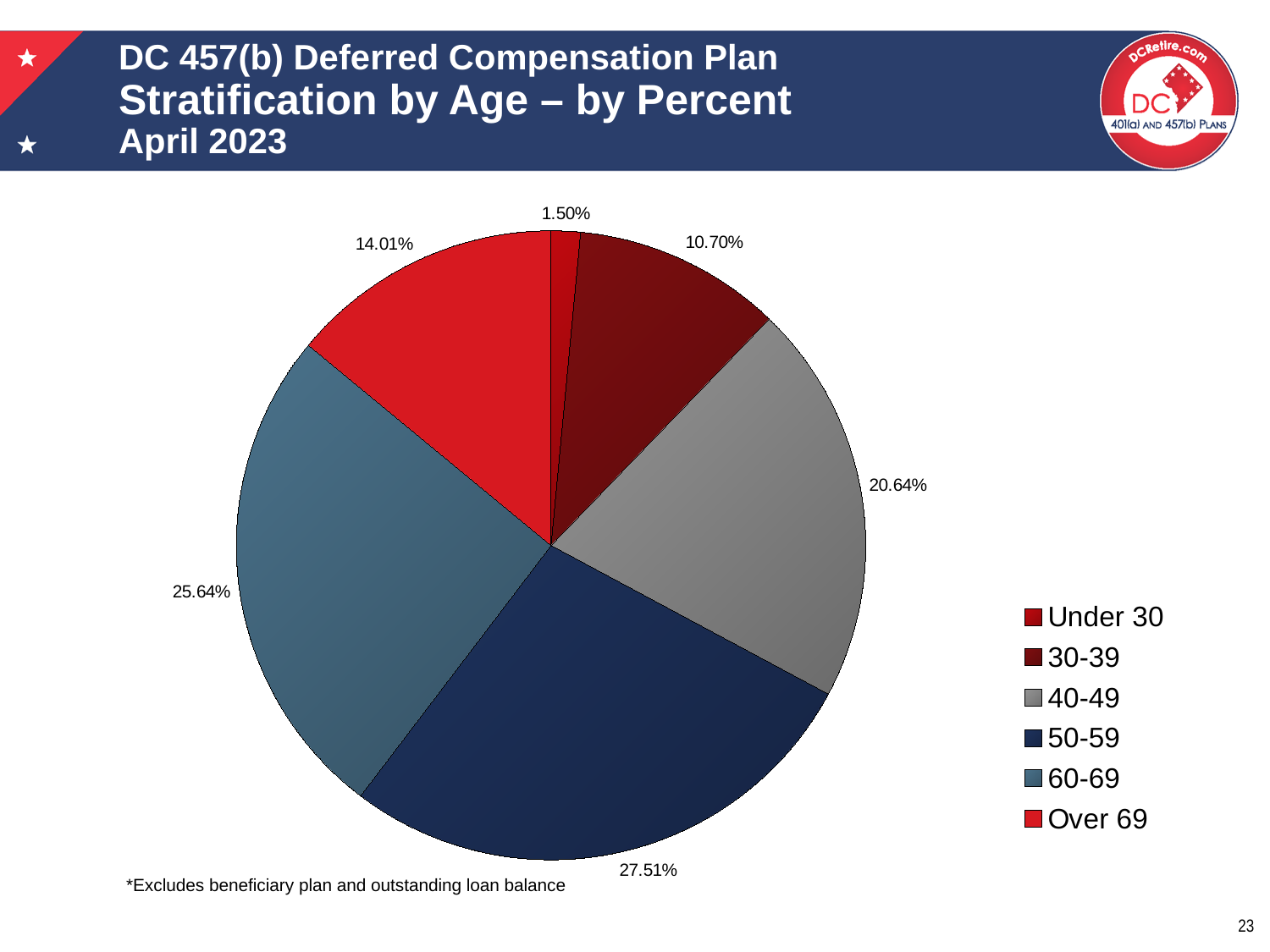

# DC 457(b) Deferred Compensation Plan Stratification by Age – by Percent April 2023

### Chart

| Category | Amount | Participants |
|---|---|---|
| Under 30 | 18569411.0199999 | 3992.0 |
| 30-39 | 132436323.67 | 9208.0 |
| 40-49 | 255449832.67 | 7793.0 |
| 50-59 | 340490538.810002 | 6860.0 |
| 60-69 | 317399767.9 | 4262.0 |
| Over 69 | 173468933.06 | 1719.0 |
*Excludes beneficiary plan and outstanding loan balance